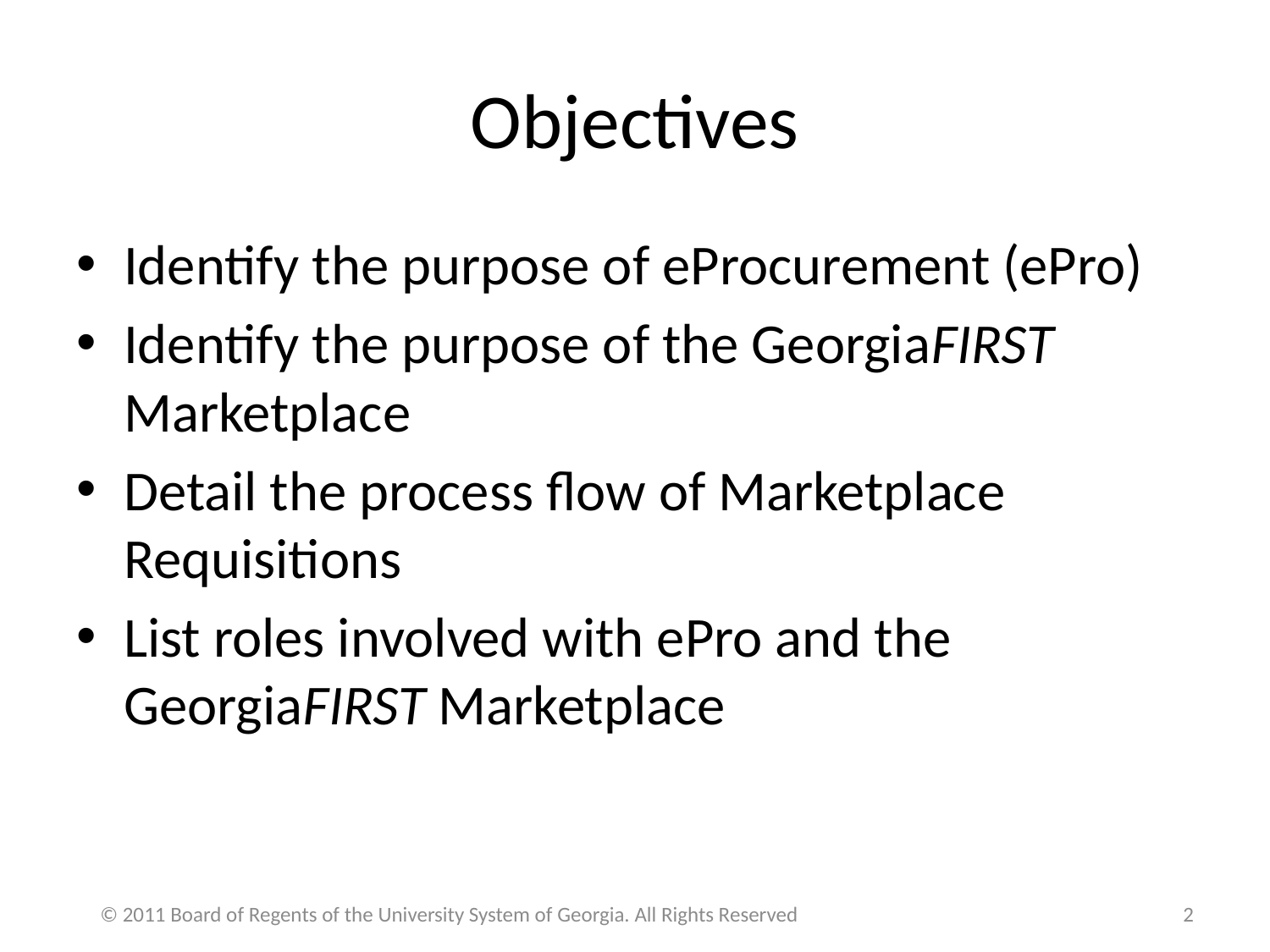

# Objectives
Identify the purpose of eProcurement (ePro)
Identify the purpose of the GeorgiaFIRST Marketplace
Detail the process flow of Marketplace Requisitions
List roles involved with ePro and the GeorgiaFIRST Marketplace
© 2011 Board of Regents of the University System of Georgia. All Rights Reserved
2